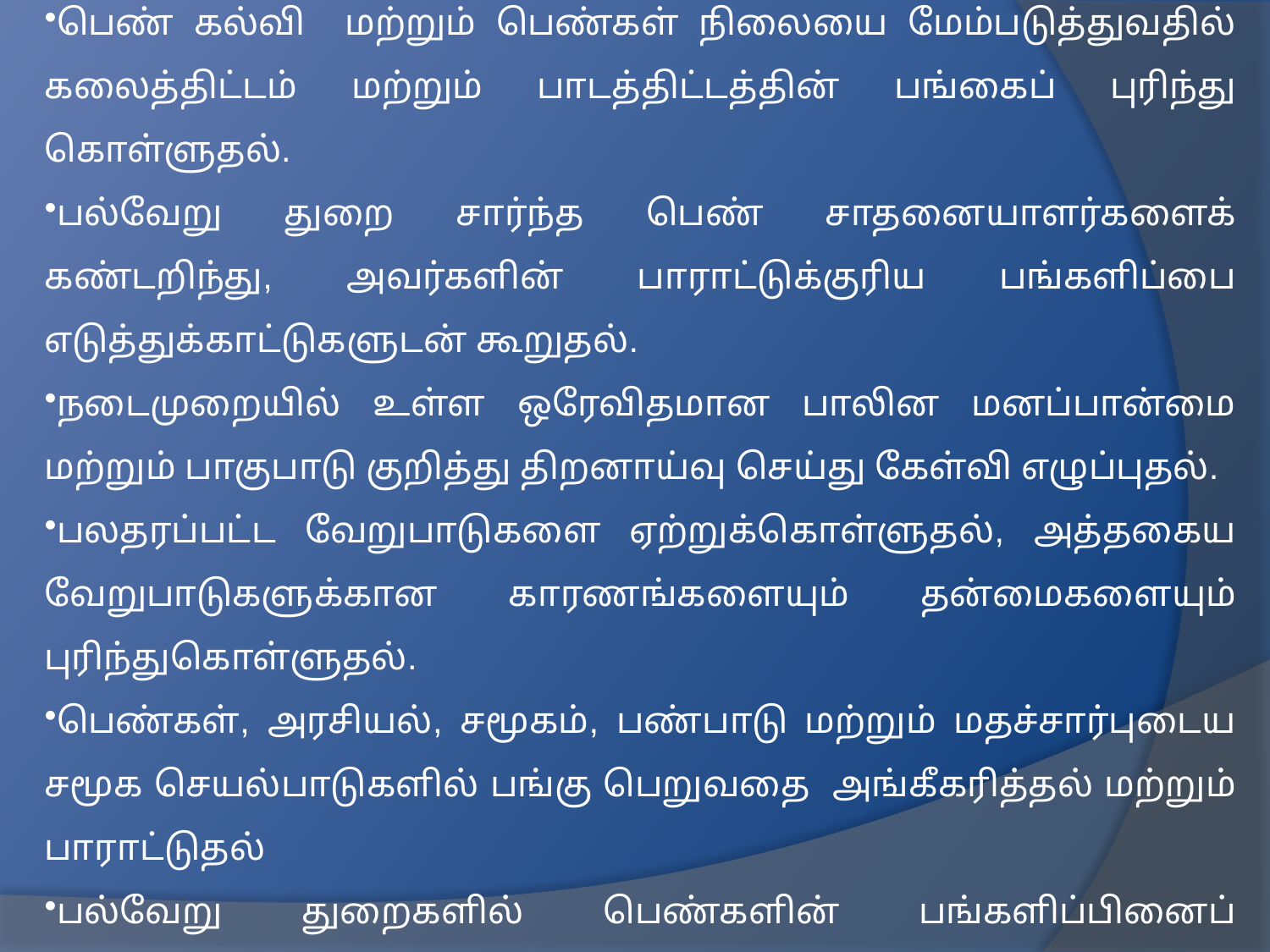

கற்றல் விளைவுகள்
பெண் கல்வி  மற்றும் பெண்கள் நிலையை மேம்படுத்துவதில் கலைத்திட்டம் மற்றும் பாடத்திட்டத்தின் பங்கைப் புரிந்து கொள்ளுதல்.
பல்வேறு துறை சார்ந்த பெண் சாதனையாளர்களைக் கண்டறிந்து, அவர்களின் பாராட்டுக்குரிய பங்களிப்பை எடுத்துக்காட்டுகளுடன் கூறுதல்.
நடைமுறையில் உள்ள ஒரேவிதமான பாலின மனப்பான்மை மற்றும் பாகுபாடு குறித்து திறனாய்வு செய்து கேள்வி எழுப்புதல்.
பலதரப்பட்ட வேறுபாடுகளை ஏற்றுக்கொள்ளுதல், அத்தகைய வேறுபாடுகளுக்கான காரணங்களையும் தன்மைகளையும் புரிந்துகொள்ளுதல்.
பெண்கள், அரசியல், சமூகம், பண்பாடு மற்றும் மதச்சார்புடைய சமூக செயல்பாடுகளில் பங்கு பெறுவதை  அங்கீகரித்தல் மற்றும் பாராட்டுதல்
பல்வேறு துறைகளில் பெண்களின் பங்களிப்பினைப் பொருத்தமான எடுத்துக்காட்டுகளுடன் விவரித்தல்.